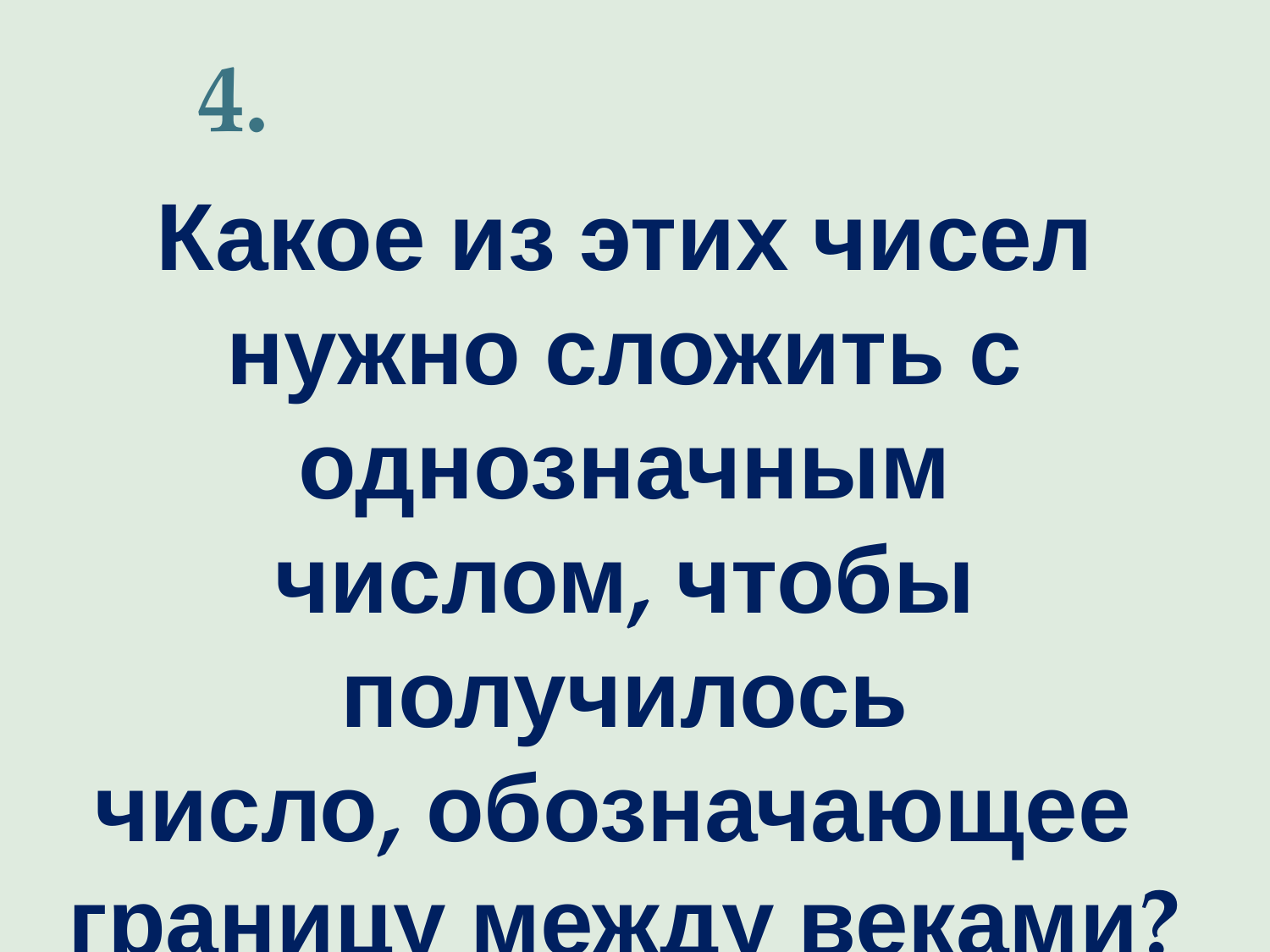

4.
Какое из этих чисел нужно сложить с однозначным
числом, чтобы получилось
число, обозначающее
границу между веками?